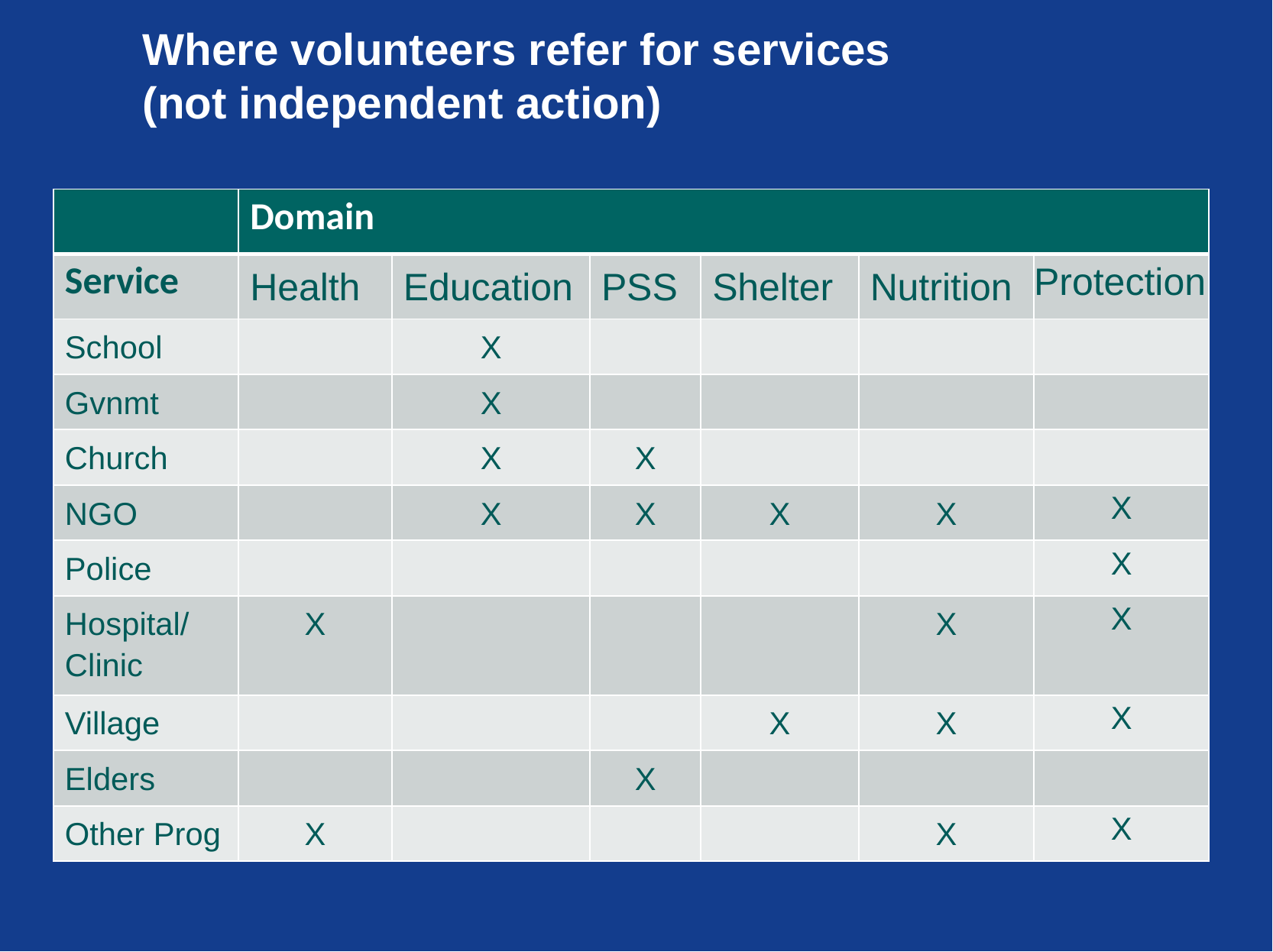

# Where volunteers refer for services (not independent action)
|  | Domain |  |  |  |  |  |
| --- | --- | --- | --- | --- | --- | --- |
| Service | Health | Education | PSS | Shelter | Nutrition | Protection |
| School |  | X |  |  |  |  |
| Gvnmt |  | X |  |  |  |  |
| Church |  | X | X |  |  |  |
| NGO |  | X | X | X | X | X |
| Police |  |  |  |  |  | X |
| Hospital/ Clinic | X |  |  |  | X | X |
| Village |  |  |  | X | X | X |
| Elders |  |  | X |  |  |  |
| Other Prog | X |  |  |  | X | X |